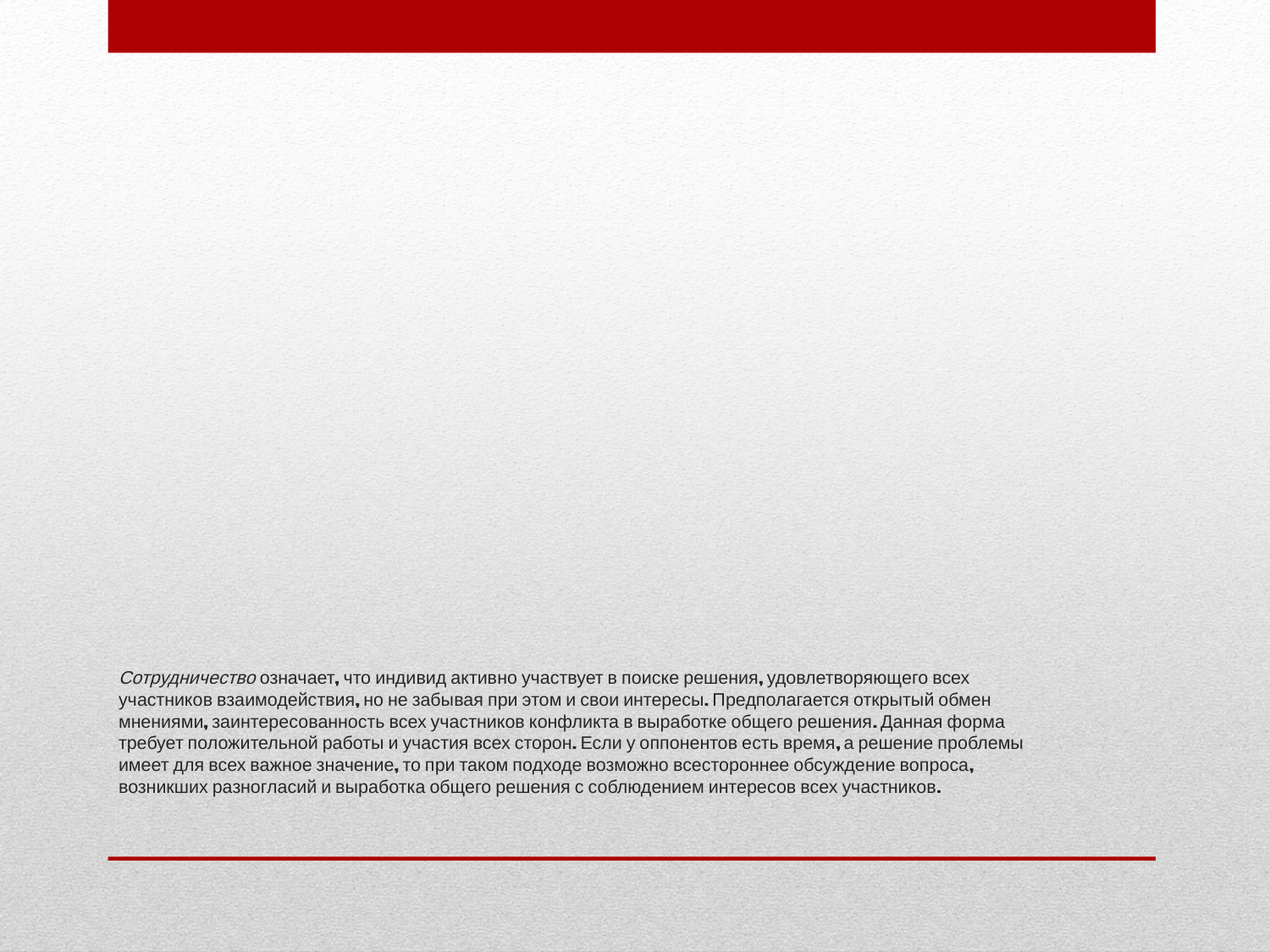

# Сотрудничество означает, что индивид активно участвует в поиске решения, удовлетворяющего всех участников взаимодействия, но не забывая при этом и свои интересы. Предполагается открытый обмен мнениями, заинтересованность всех участников конфликта в выработке общего решения. Данная форма требует положительной работы и участия всех сторон. Если у оппонентов есть время, а решение проблемы имеет для всех важное значение, то при таком подходе возможно всестороннее обсуждение вопроса, возникших разногласий и выработка общего решения с соблюдением интересов всех участников.